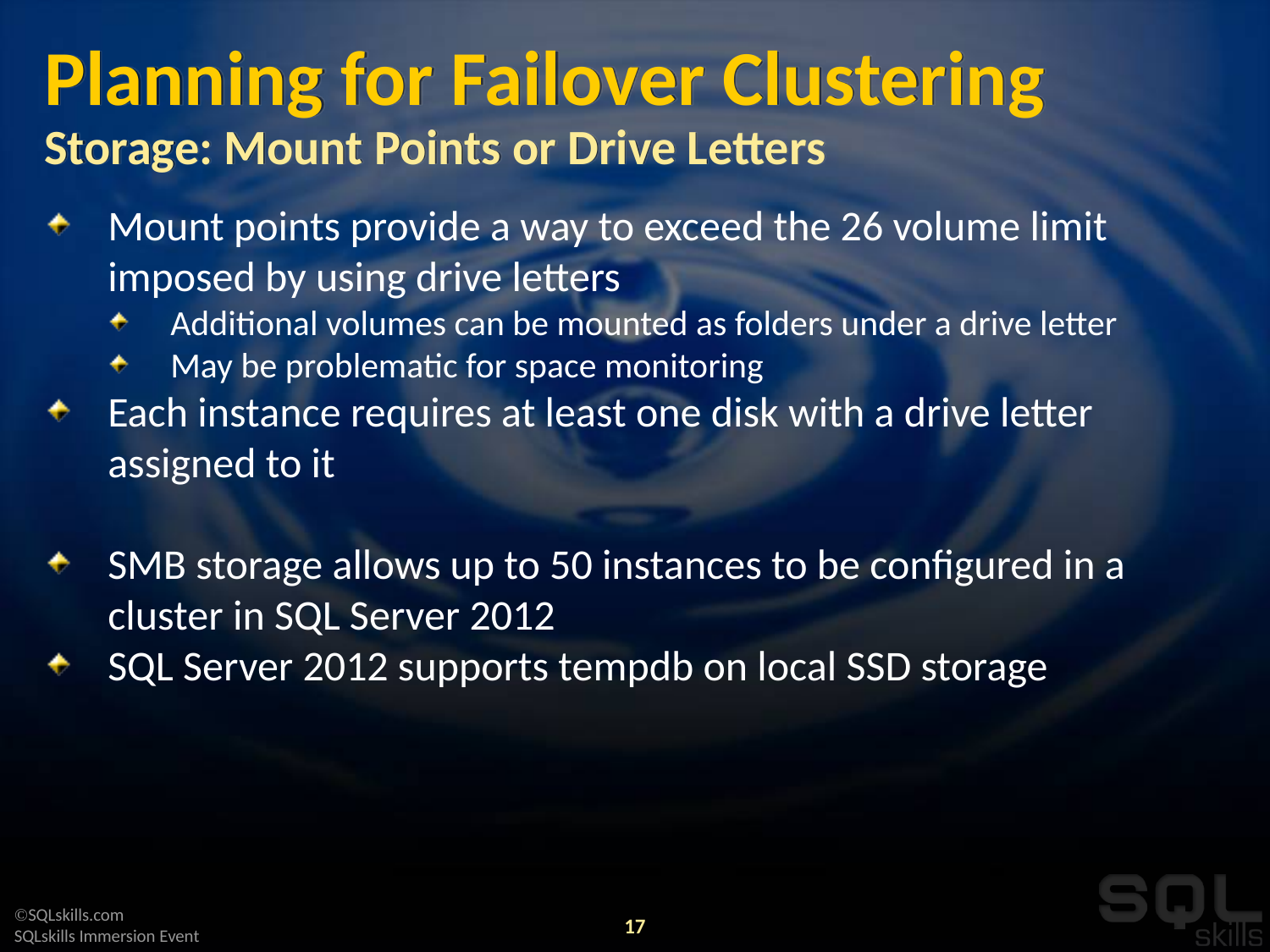

# Planning for Failover Clustering Storage: Mount Points or Drive Letters
Mount points provide a way to exceed the 26 volume limit imposed by using drive letters
Additional volumes can be mounted as folders under a drive letter
May be problematic for space monitoring
Each instance requires at least one disk with a drive letter assigned to it

SMB storage allows up to 50 instances to be configured in a cluster in SQL Server 2012
SQL Server 2012 supports tempdb on local SSD storage
17